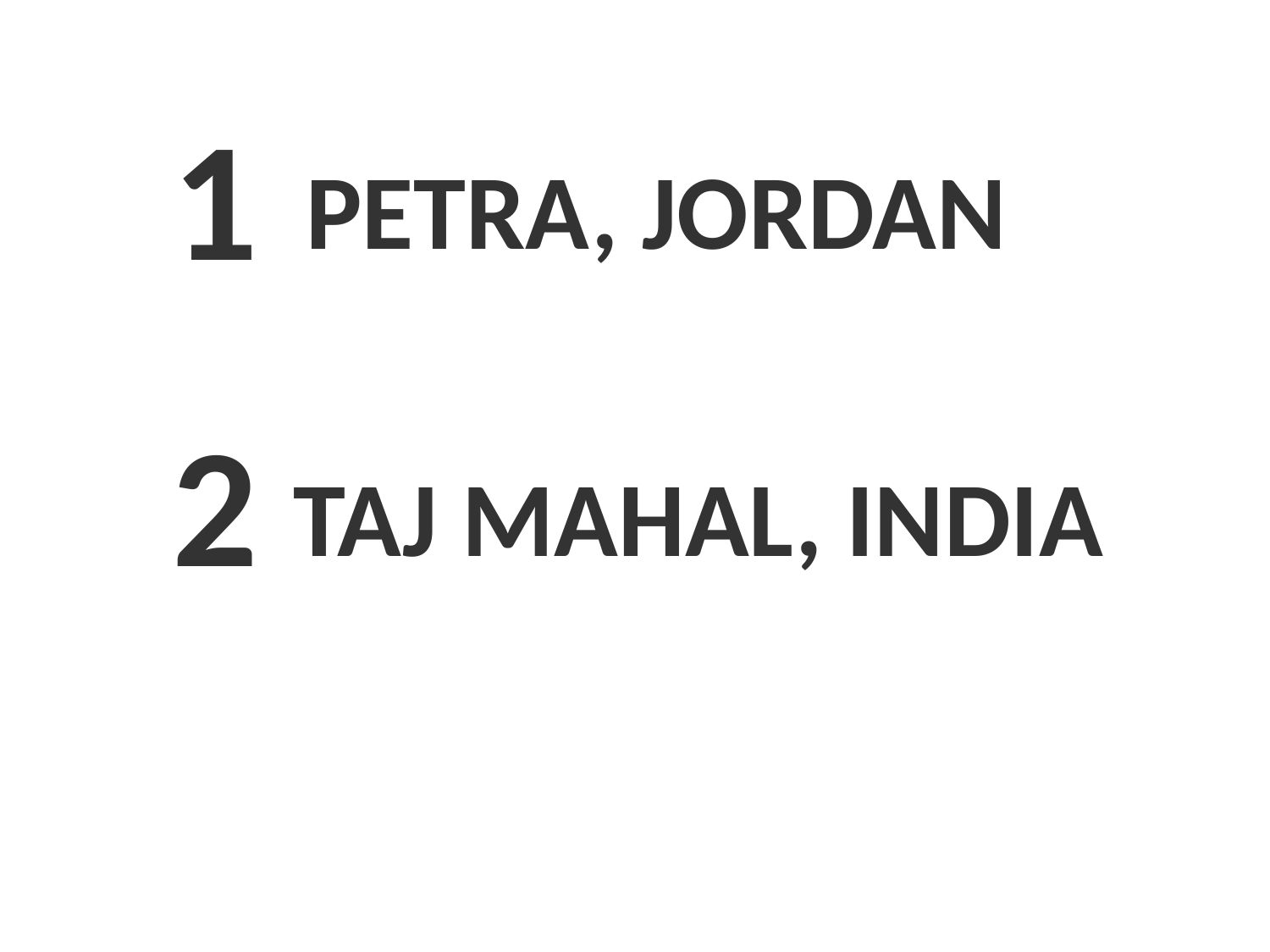

1
Petra, Jordan
2
Taj Mahal, India